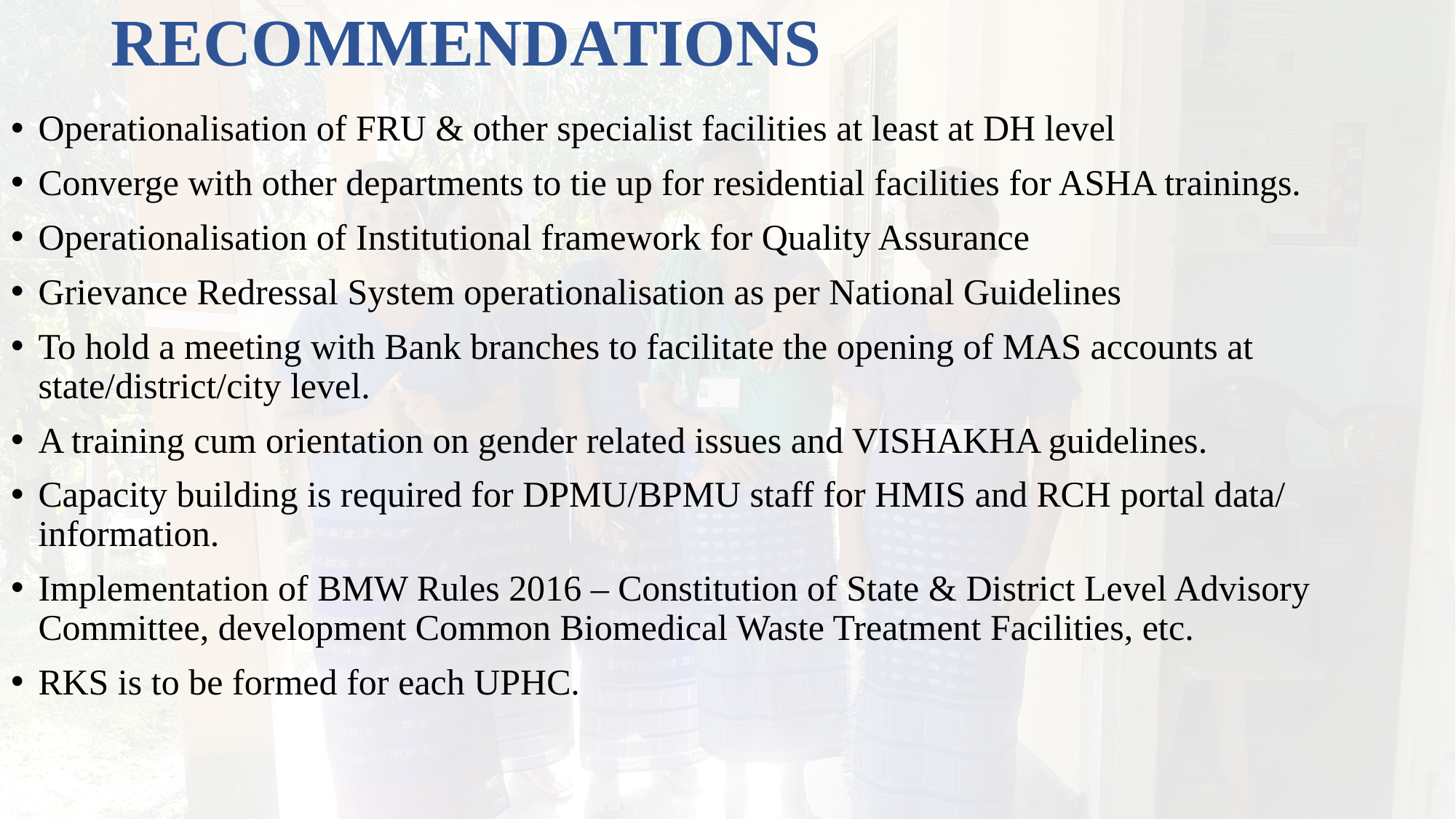

# RECOMMENDATIONS
Operationalisation of FRU & other specialist facilities at least at DH level
Converge with other departments to tie up for residential facilities for ASHA trainings.
Operationalisation of Institutional framework for Quality Assurance
Grievance Redressal System operationalisation as per National Guidelines
To hold a meeting with Bank branches to facilitate the opening of MAS accounts at state/district/city level.
A training cum orientation on gender related issues and VISHAKHA guidelines.
Capacity building is required for DPMU/BPMU staff for HMIS and RCH portal data/ information.
Implementation of BMW Rules 2016 – Constitution of State & District Level Advisory Committee, development Common Biomedical Waste Treatment Facilities, etc.
RKS is to be formed for each UPHC.